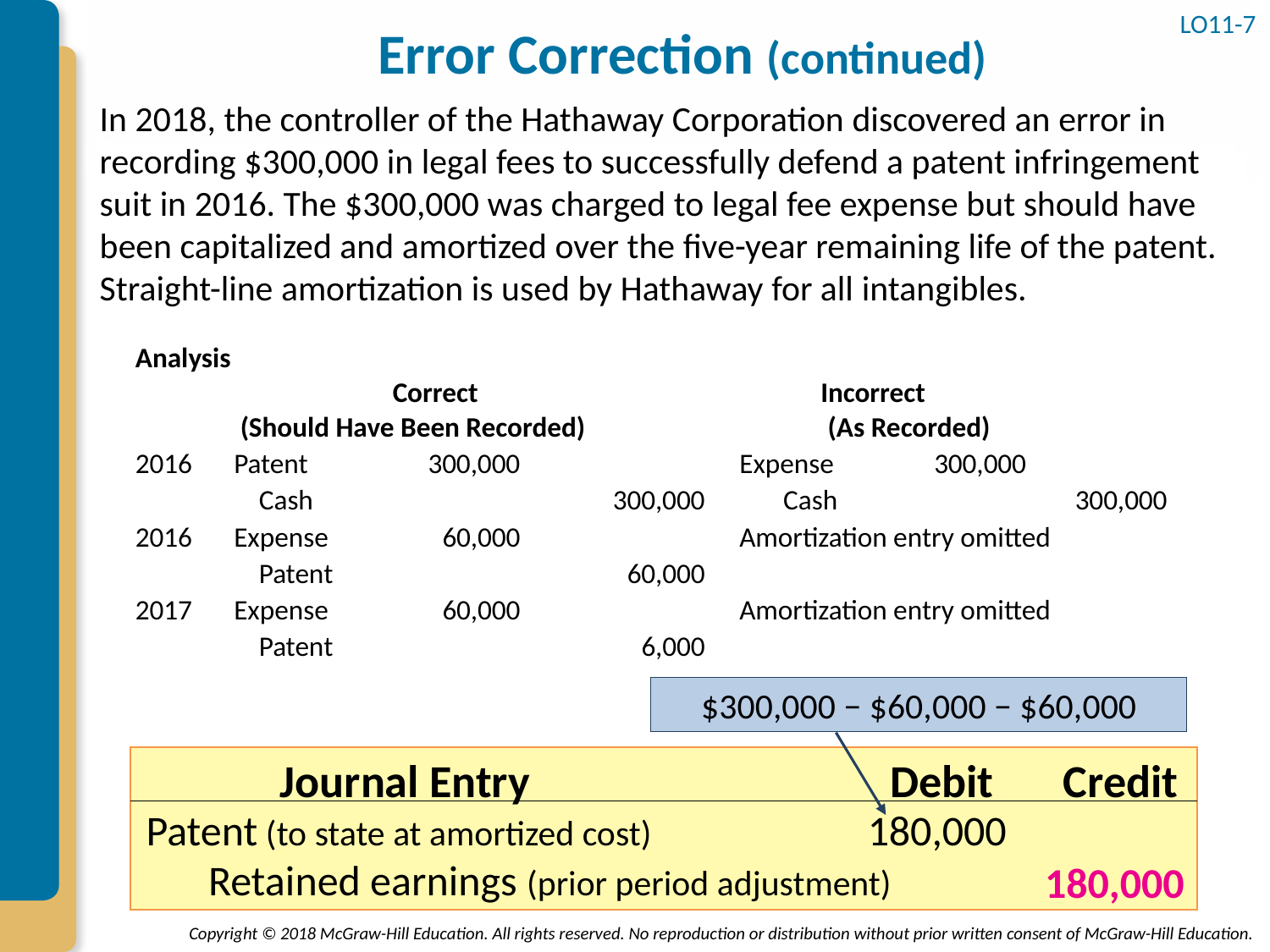

LO11-7
# Error Correction (continued)
In 2018, the controller of the Hathaway Corporation discovered an error in recording $300,000 in legal fees to successfully defend a patent infringement suit in 2016. The $300,000 was charged to legal fee expense but should have been capitalized and amortized over the five-year remaining life of the patent. Straight-line amortization is used by Hathaway for all intangibles.
| Analysis |  |  |  |  |  |  |  |  |  |
| --- | --- | --- | --- | --- | --- | --- | --- | --- | --- |
|  | Correct |  |  |  |  |  | Incorrect |  |  |
|  | (Should Have Been Recorded) |  |  |  |  |  | (As Recorded) |  |  |
| 2016 | Patent |  | 300,000 |  |  | Expense |  | 300,000 |  |
|  |  | Cash |  | 300,000 |  |  | Cash |  | 300,000 |
| 2016 | Expense |  | 60,000 |  |  | Amortization entry omitted |  |  |  |
|  |  | Patent |  | 60,000 |  |  |  |  |  |
| 2017 | Expense |  | 60,000 |  |  | Amortization entry omitted |  |  |  |
|  |  | Patent |  | 6,000 |  |  |  |  |  |
$300,000 − $60,000 − $60,000
Journal Entry
Debit
Credit

Patent (to state at amortized cost)
180,000
Retained earnings (prior period adjustment)
180,000